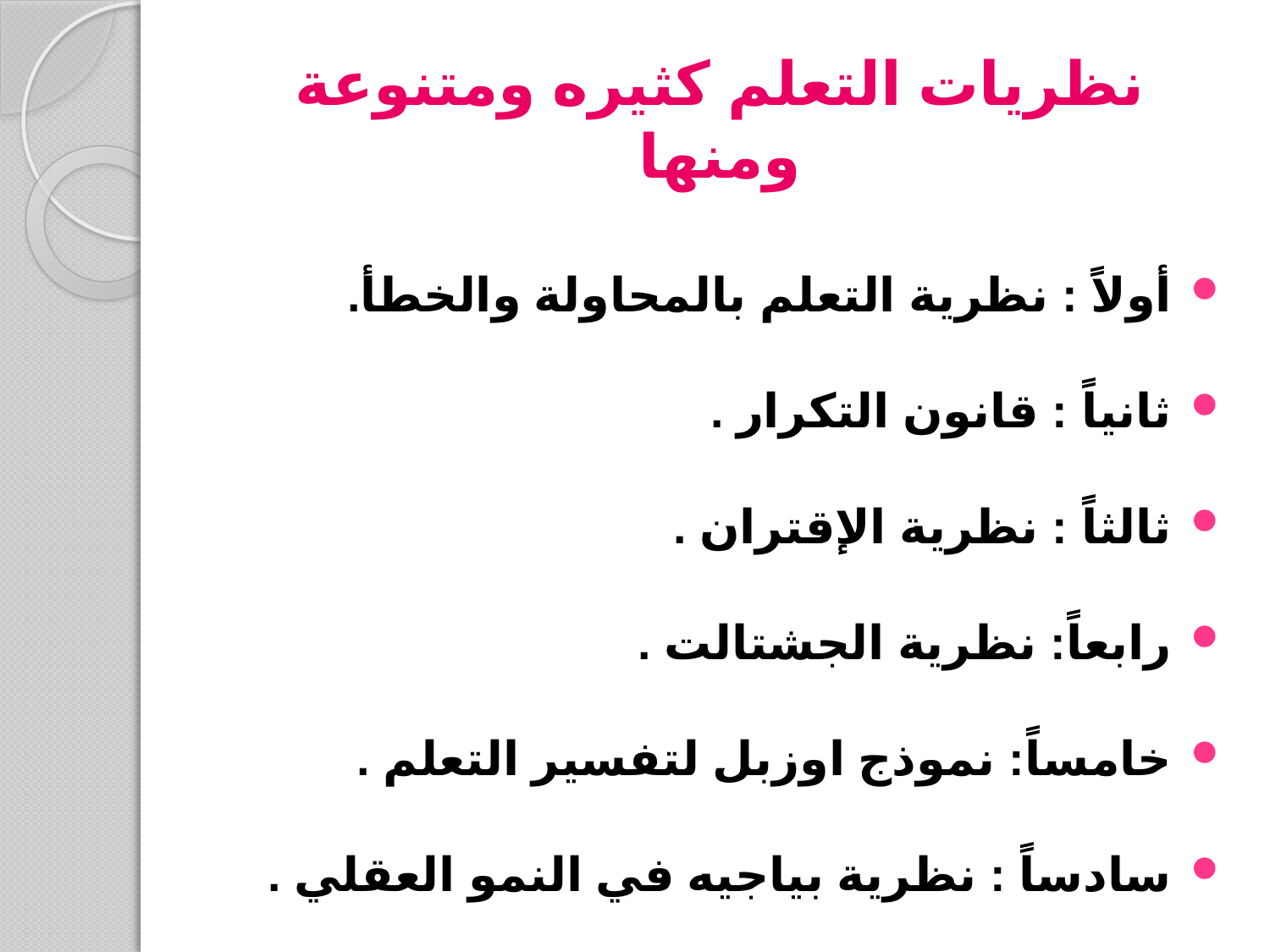

# نظريات التعلم كثيره ومتنوعة ومنها

أولاً : نظرية التعلم بالمحاولة والخطأ.

ثانياً : قانون التكرار .

ثالثاً : نظرية الإقتران .

رابعاً: نظرية الجشتالت .

خامساً: نموذج اوزبل لتفسير التعلم .

سادساً : نظرية بياجيه في النمو العقلي .